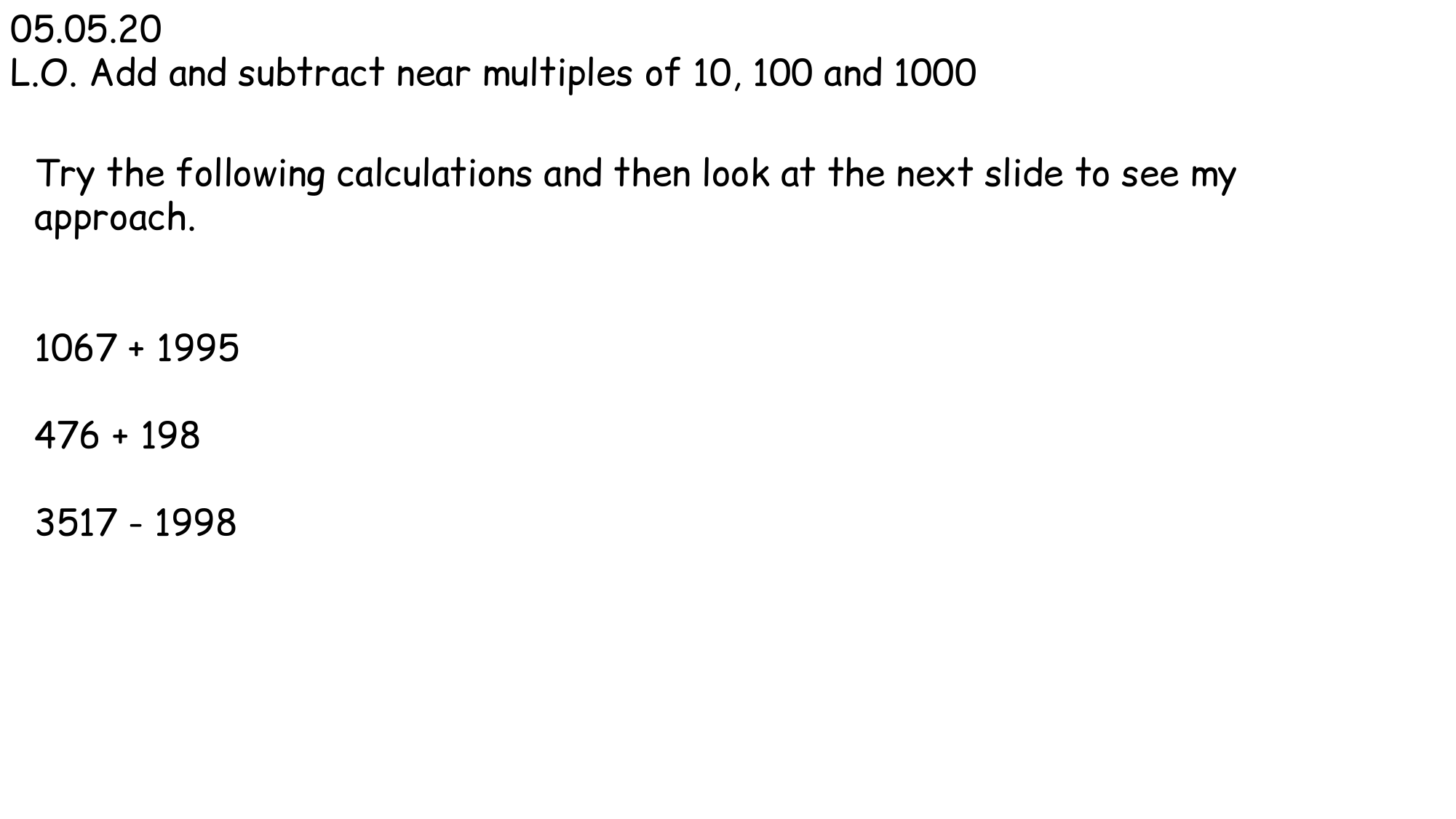

05.05.20
L.O. Add and subtract near multiples of 10, 100 and 1000
Try the following calculations and then look at the next slide to see my approach.

1067 + 1995

476 + 198

3517 - 1998